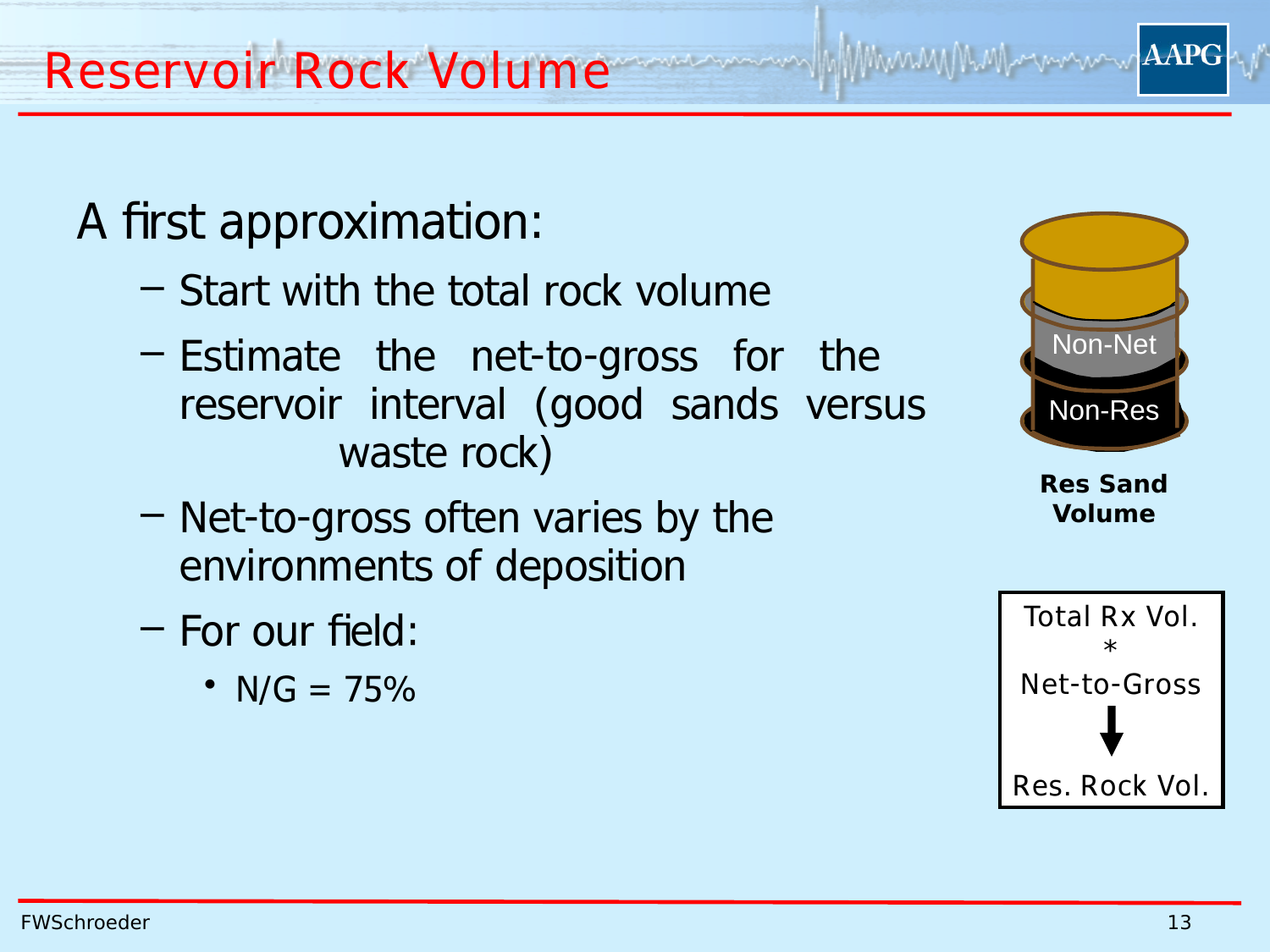

# Reservoir Rock Volume
A first approximation:
Start with the total rock volume
Estimate the net-to-gross for the 	reservoir interval (good sands versus 	waste rock)
Net-to-gross often varies by the 	environments of deposition
For our field:
N/G = 75%

Non-Net

Non-Res
Non-Res

Res Sand
Volume

Total Rx Vol.
*
Net-to-Gross

Res. Rock Vol.